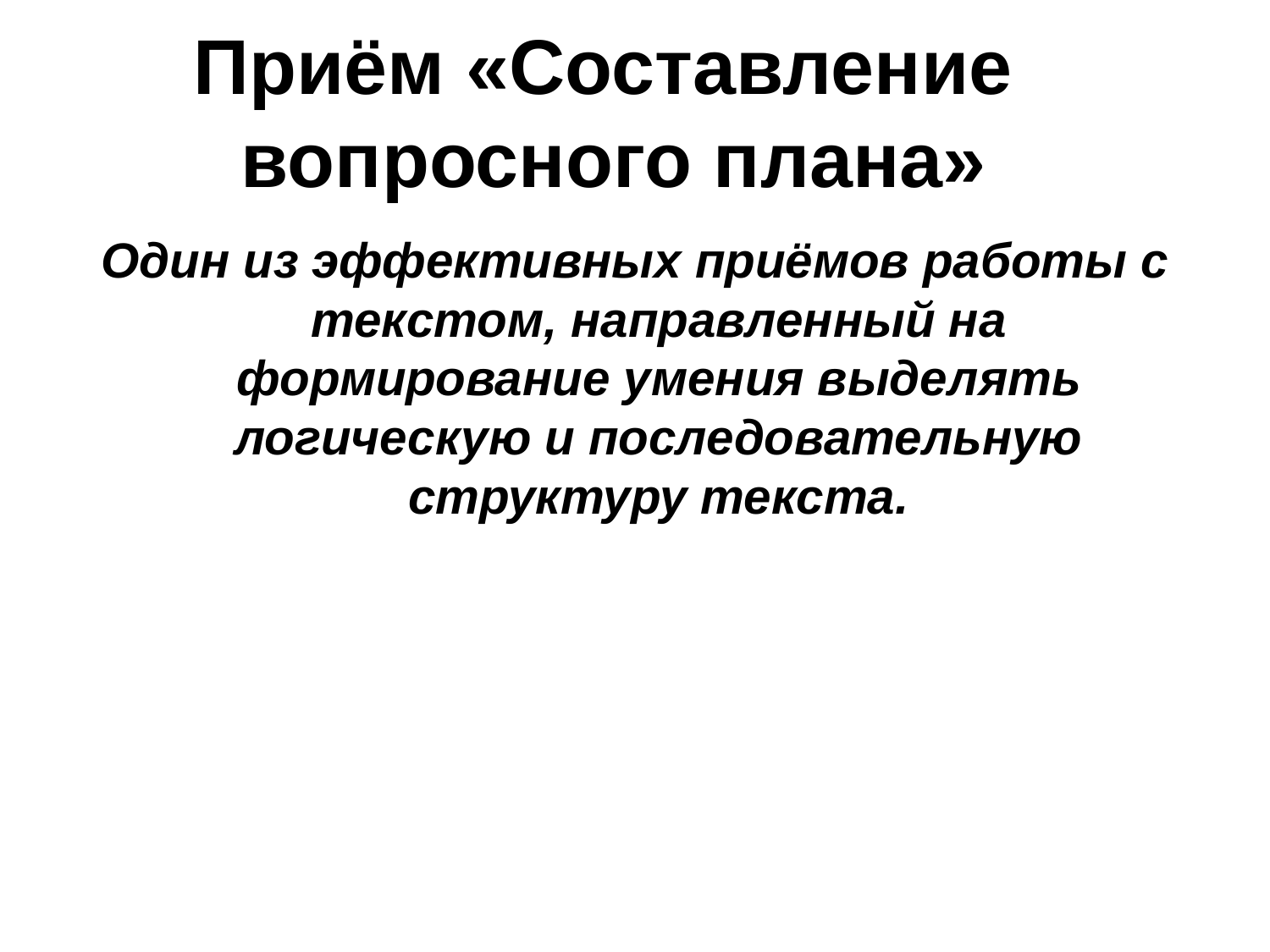

# Приём «Составление вопросного плана»
Один из эффективных приёмов работы с текстом, направленный на формирование умения выделять логическую и последовательную структуру текста.